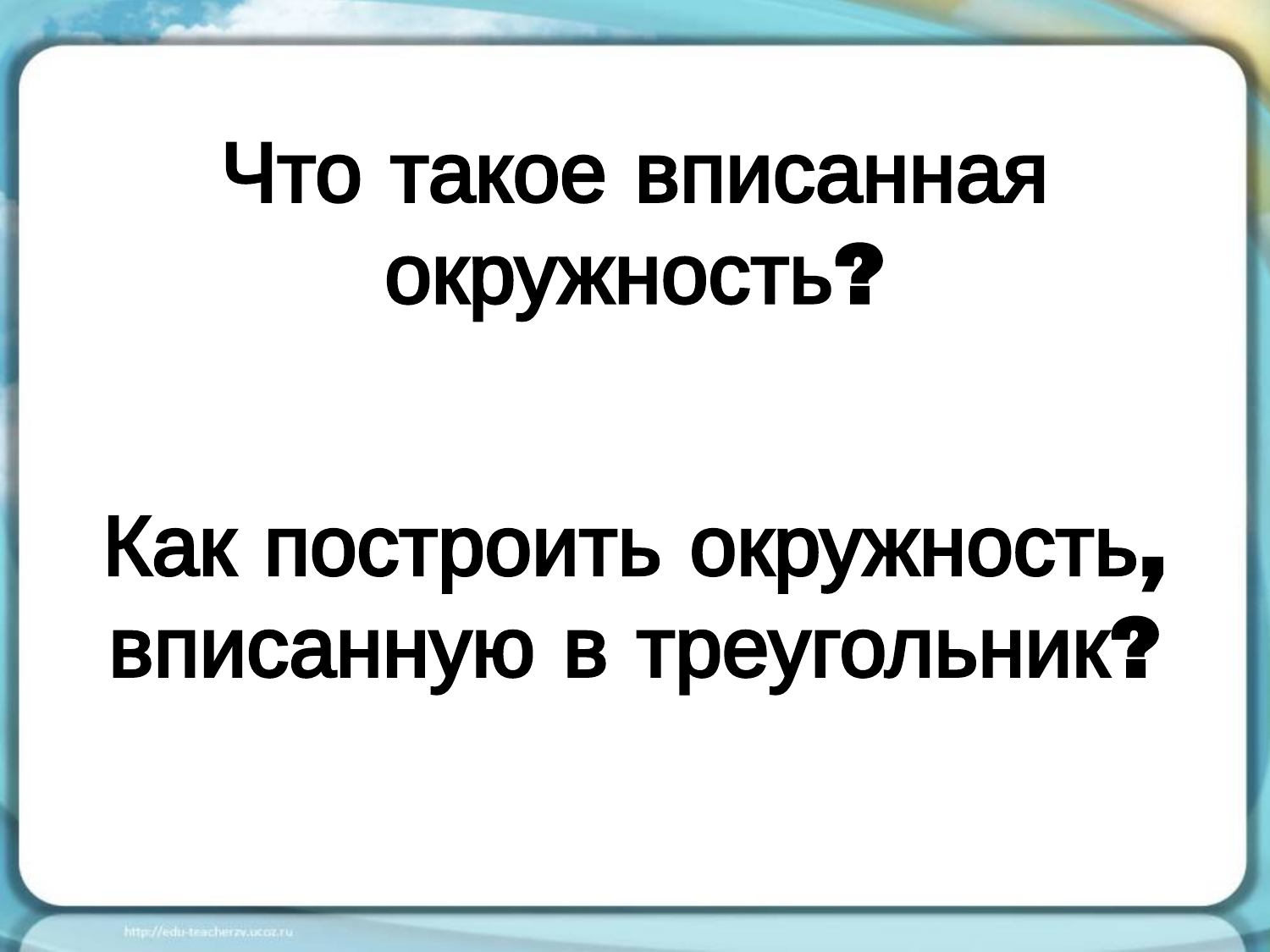

# Что такое вписанная окружность?
Как построить окружность, вписанную в треугольник?